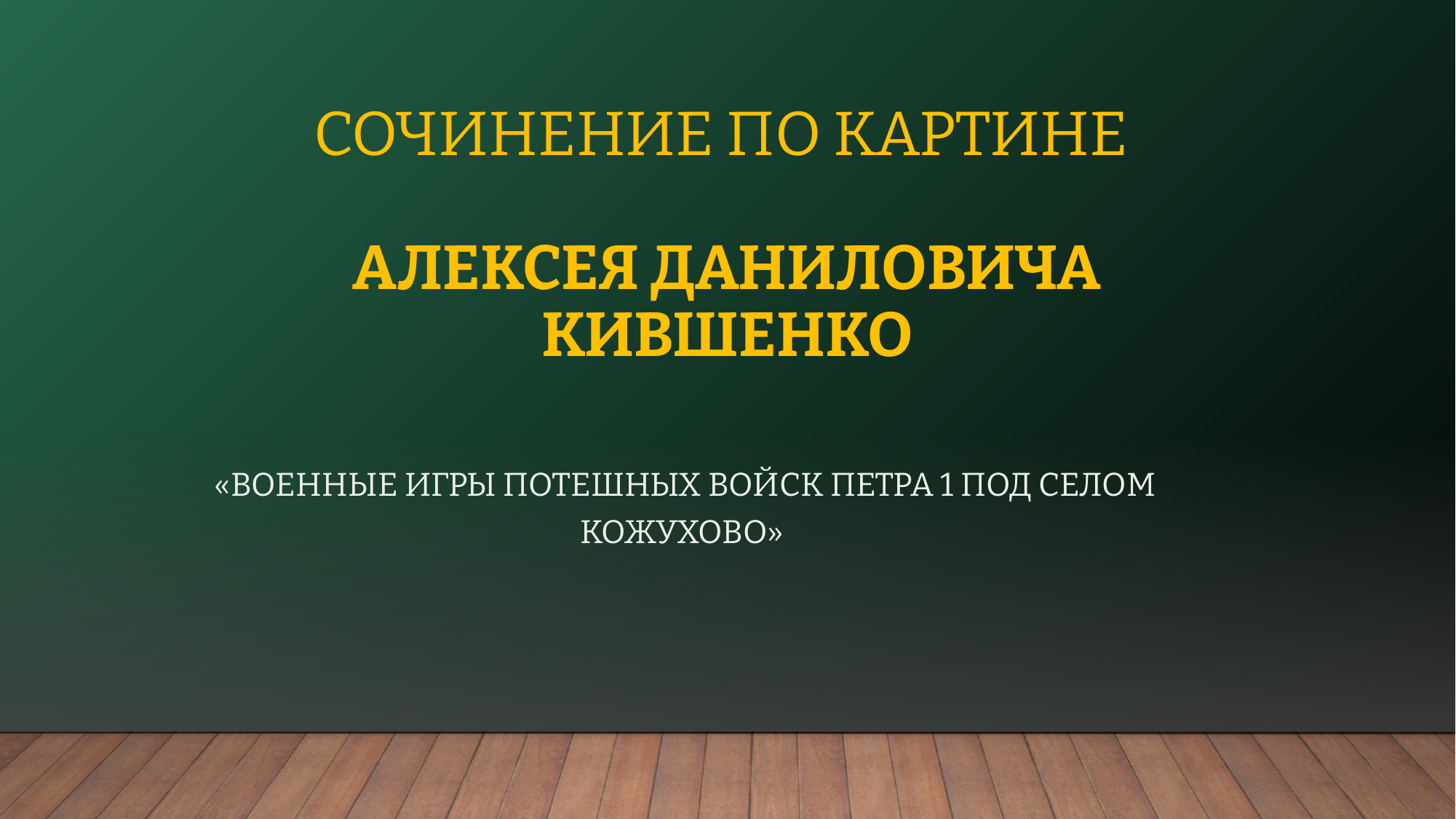

# Сочинение по картине Алексея Даниловича Кившенко
«Военные игры потешных войск Петра 1 под селом Кожухово»